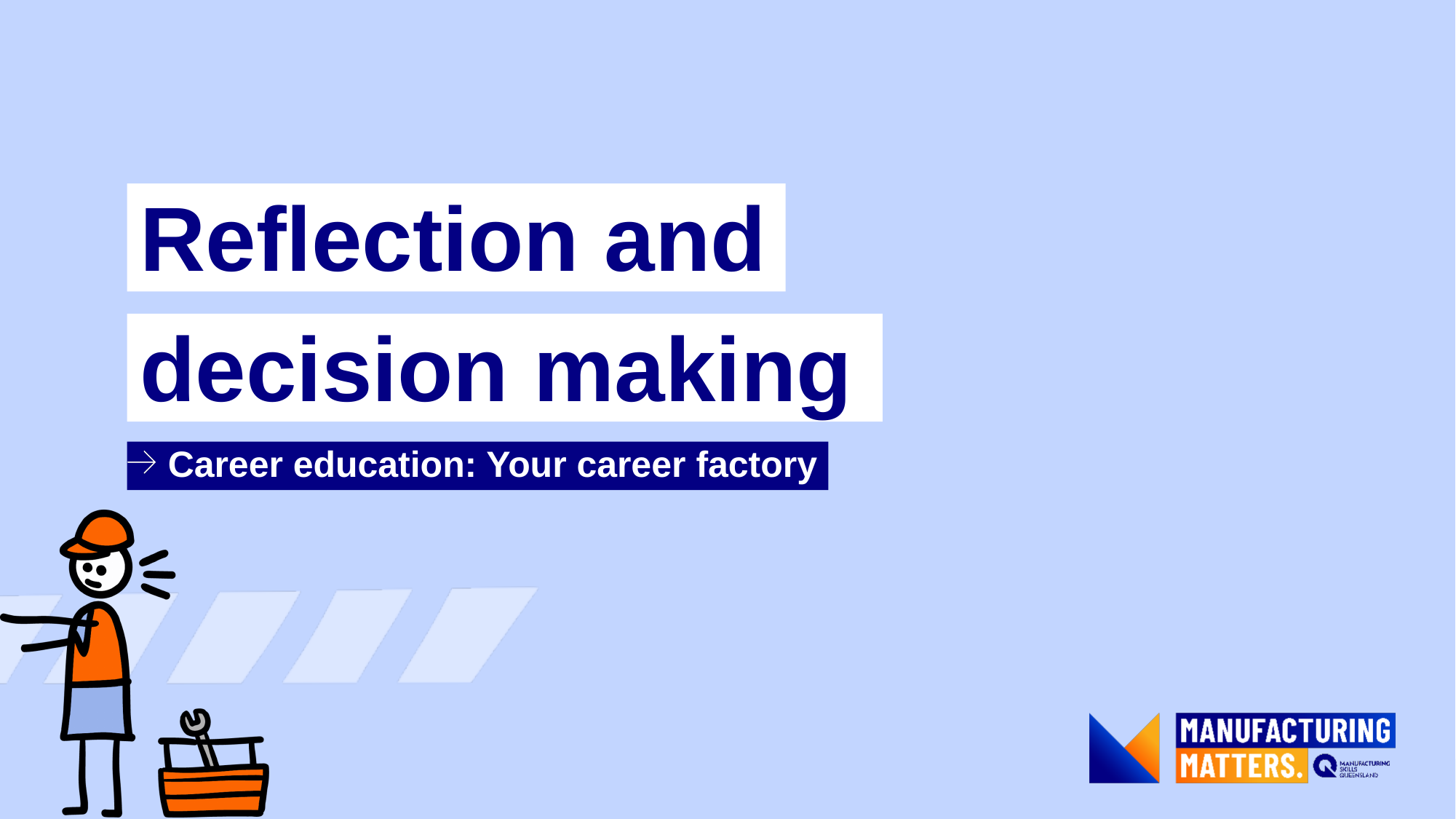

Reflection and
# decision making
Career education: Your career factory